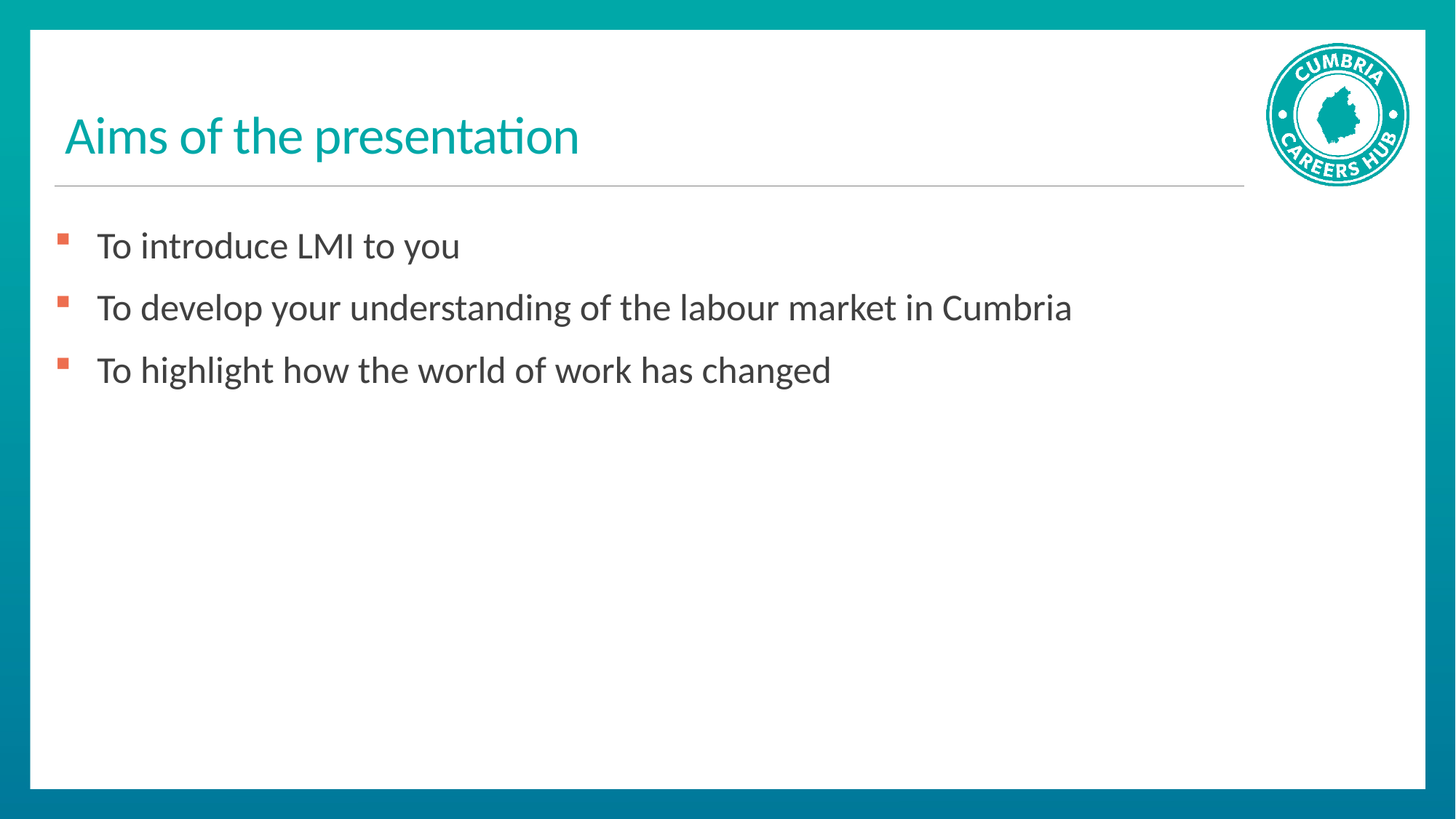

# Aims of the presentation
To introduce LMI to you
To develop your understanding of the labour market in Cumbria
To highlight how the world of work has changed